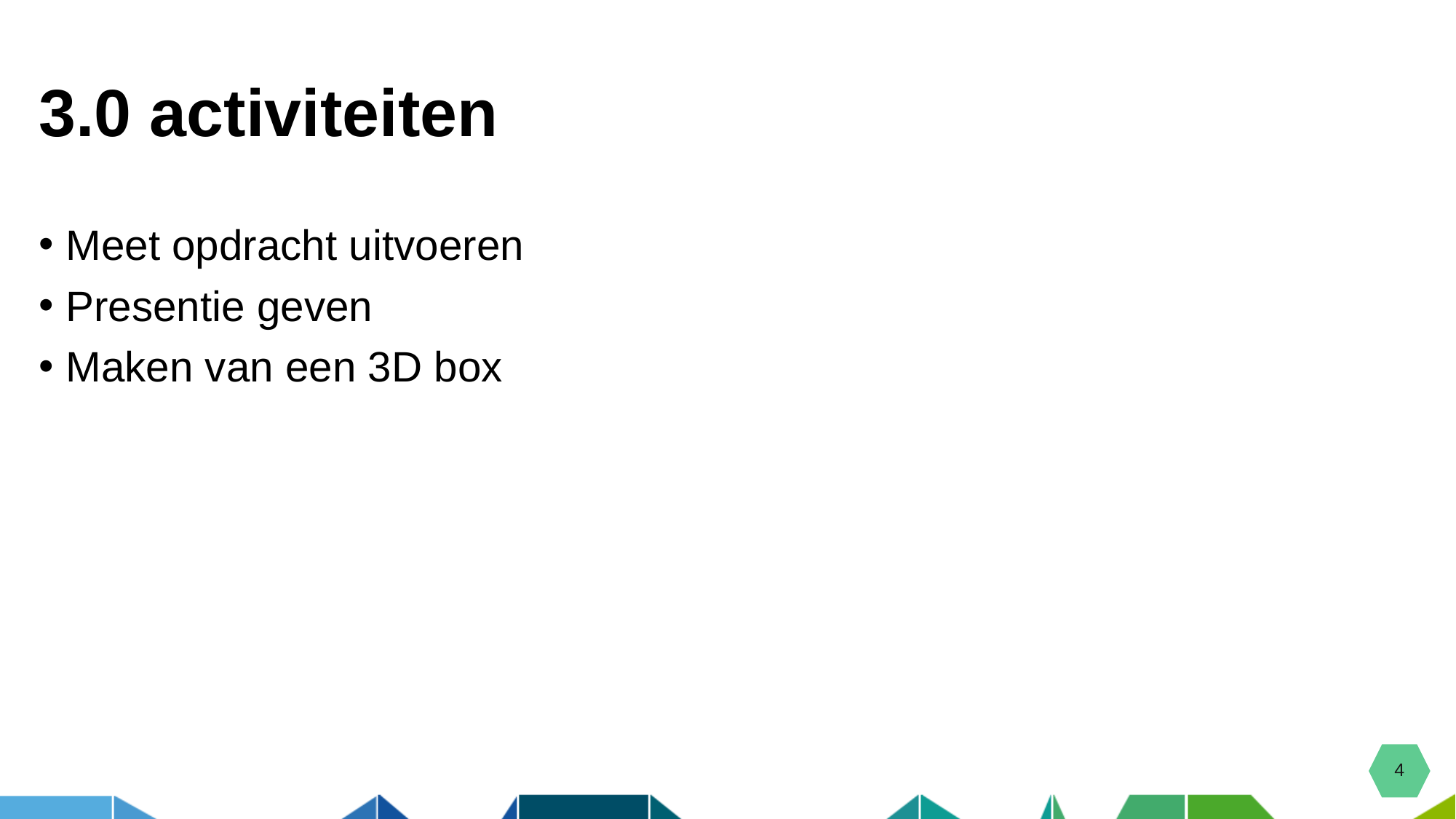

# 3.0 activiteiten
Meet opdracht uitvoeren
Presentie geven
Maken van een 3D box

4